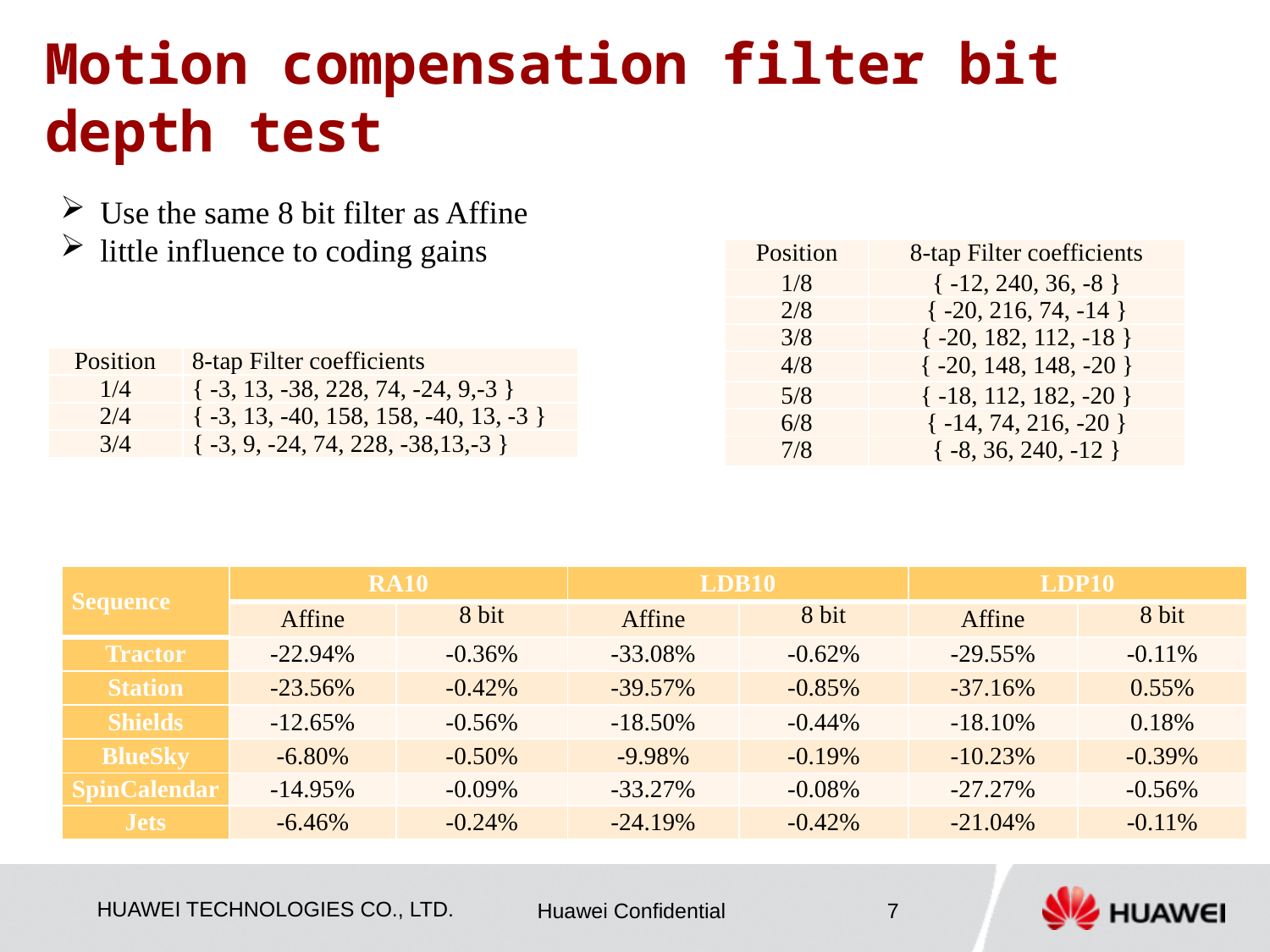

# Motion compensation filter bit depth test
Use the same 8 bit filter as Affine
little influence to coding gains
| Position | 8-tap Filter coefficients |
| --- | --- |
| 1/8 | { -12, 240, 36, -8 } |
| 2/8 | { -20, 216, 74, -14 } |
| 3/8 | { -20, 182, 112, -18 } |
| 4/8 | { -20, 148, 148, -20 } |
| 5/8 | { -18, 112, 182, -20 } |
| 6/8 | { -14, 74, 216, -20 } |
| 7/8 | { -8, 36, 240, -12 } |
| Position | 8-tap Filter coefficients |
| --- | --- |
| 1/4 | { -3, 13, -38, 228, 74, -24, 9,-3 } |
| 2/4 | { -3, 13, -40, 158, 158, -40, 13, -3 } |
| 3/4 | { -3, 9, -24, 74, 228, -38,13,-3 } |
| Sequence | RA10 |  | LDB10 |  | LDP10 |  |
| --- | --- | --- | --- | --- | --- | --- |
|  | Affine | 8 bit | Affine | 8 bit | Affine | 8 bit |
| Tractor | -22.94% | -0.36% | -33.08% | -0.62% | -29.55% | -0.11% |
| Station | -23.56% | -0.42% | -39.57% | -0.85% | -37.16% | 0.55% |
| Shields | -12.65% | -0.56% | -18.50% | -0.44% | -18.10% | 0.18% |
| BlueSky | -6.80% | -0.50% | -9.98% | -0.19% | -10.23% | -0.39% |
| SpinCalendar | -14.95% | -0.09% | -33.27% | -0.08% | -27.27% | -0.56% |
| Jets | -6.46% | -0.24% | -24.19% | -0.42% | -21.04% | -0.11% |